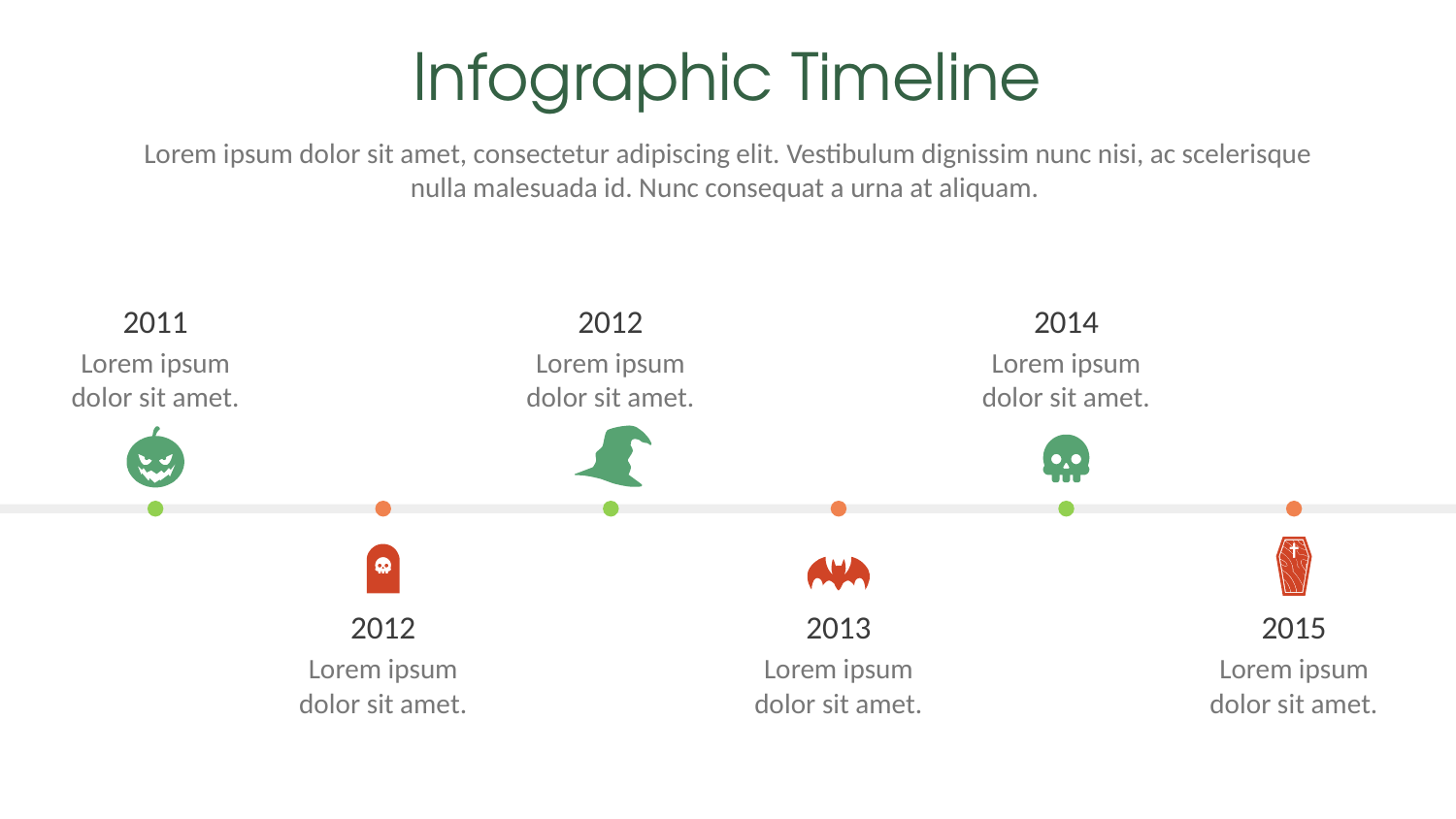

Infographic Timeline
Lorem ipsum dolor sit amet, consectetur adipiscing elit. Vestibulum dignissim nunc nisi, ac scelerisque nulla malesuada id. Nunc consequat a urna at aliquam.
2011
2012
2014
Lorem ipsum dolor sit amet.
Lorem ipsum dolor sit amet.
Lorem ipsum dolor sit amet.

2012
2013
2015
Lorem ipsum dolor sit amet.
Lorem ipsum dolor sit amet.
Lorem ipsum dolor sit amet.